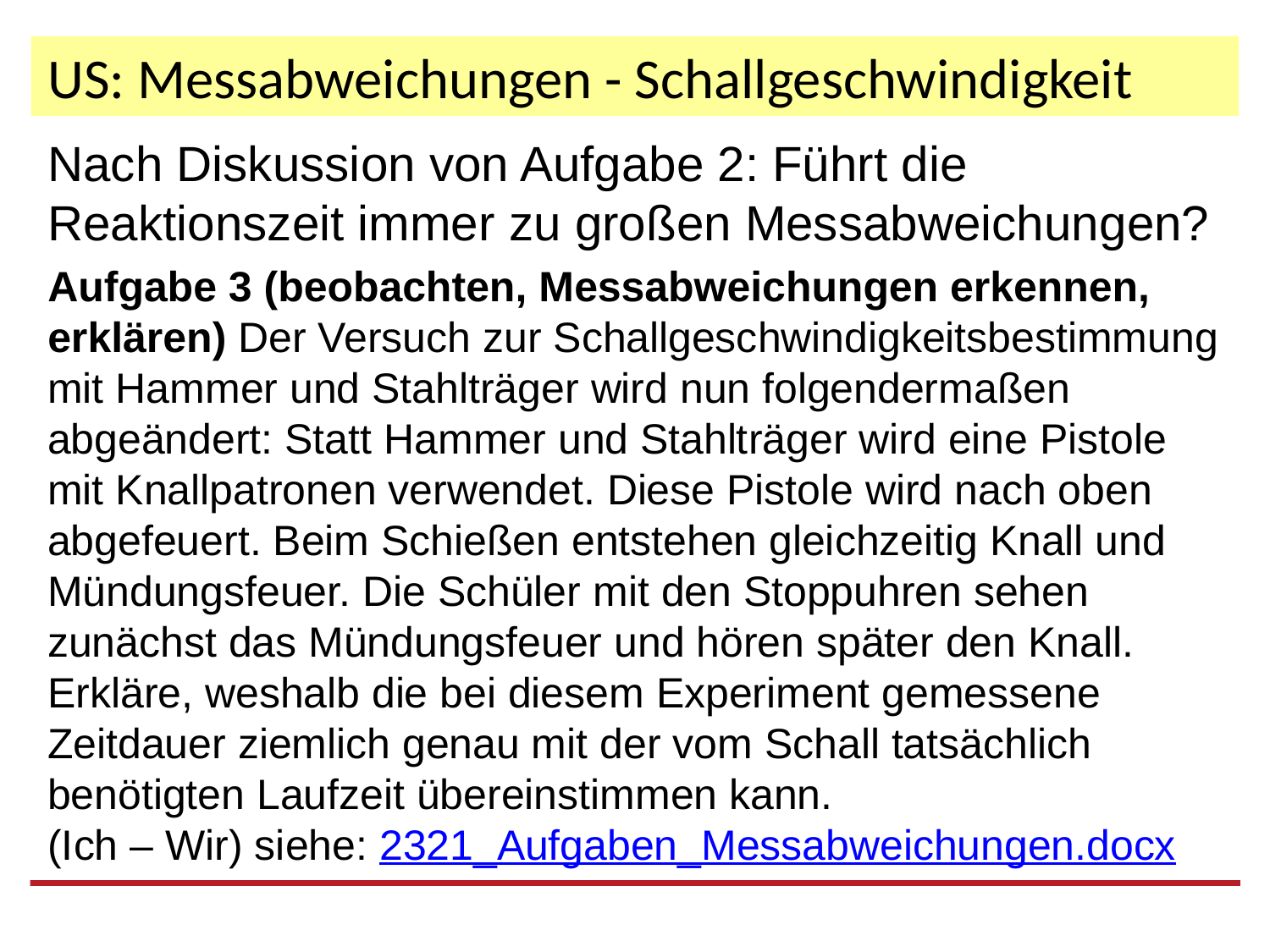

# US: Messabweichungen - Schallgeschwindigkeit
Nach Diskussion von Aufgabe 2: Führt die Reaktionszeit immer zu großen Messabweichungen?
Aufgabe 3 (beobachten, Messabweichungen erkennen, erklären) Der Versuch zur Schallgeschwindigkeitsbestimmung mit Hammer und Stahlträger wird nun folgendermaßen abgeändert: Statt Hammer und Stahlträger wird eine Pistole mit Knallpatronen verwendet. Diese Pistole wird nach oben abgefeuert. Beim Schießen entstehen gleichzeitig Knall und Mündungsfeuer. Die Schüler mit den Stoppuhren sehen zunächst das Mündungsfeuer und hören später den Knall. Erkläre, weshalb die bei diesem Experiment gemessene Zeitdauer ziemlich genau mit der vom Schall tatsächlich benötigten Laufzeit übereinstimmen kann.
(Ich – Wir) siehe: 2321_Aufgaben_Messabweichungen.docx